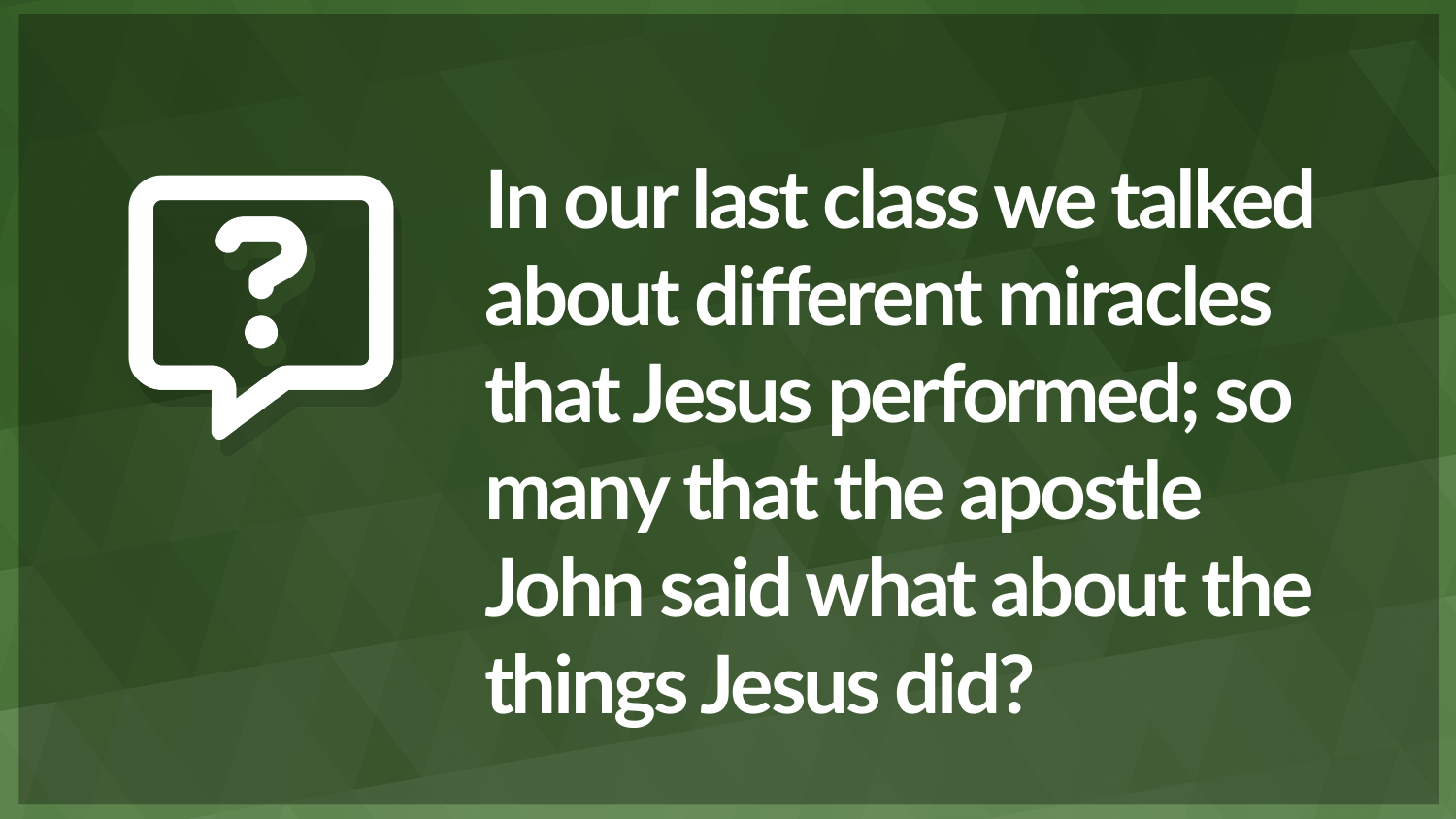

# In our last class we talked about different miracles that Jesus performed; so many that the apostle John said what about the things Jesus did?